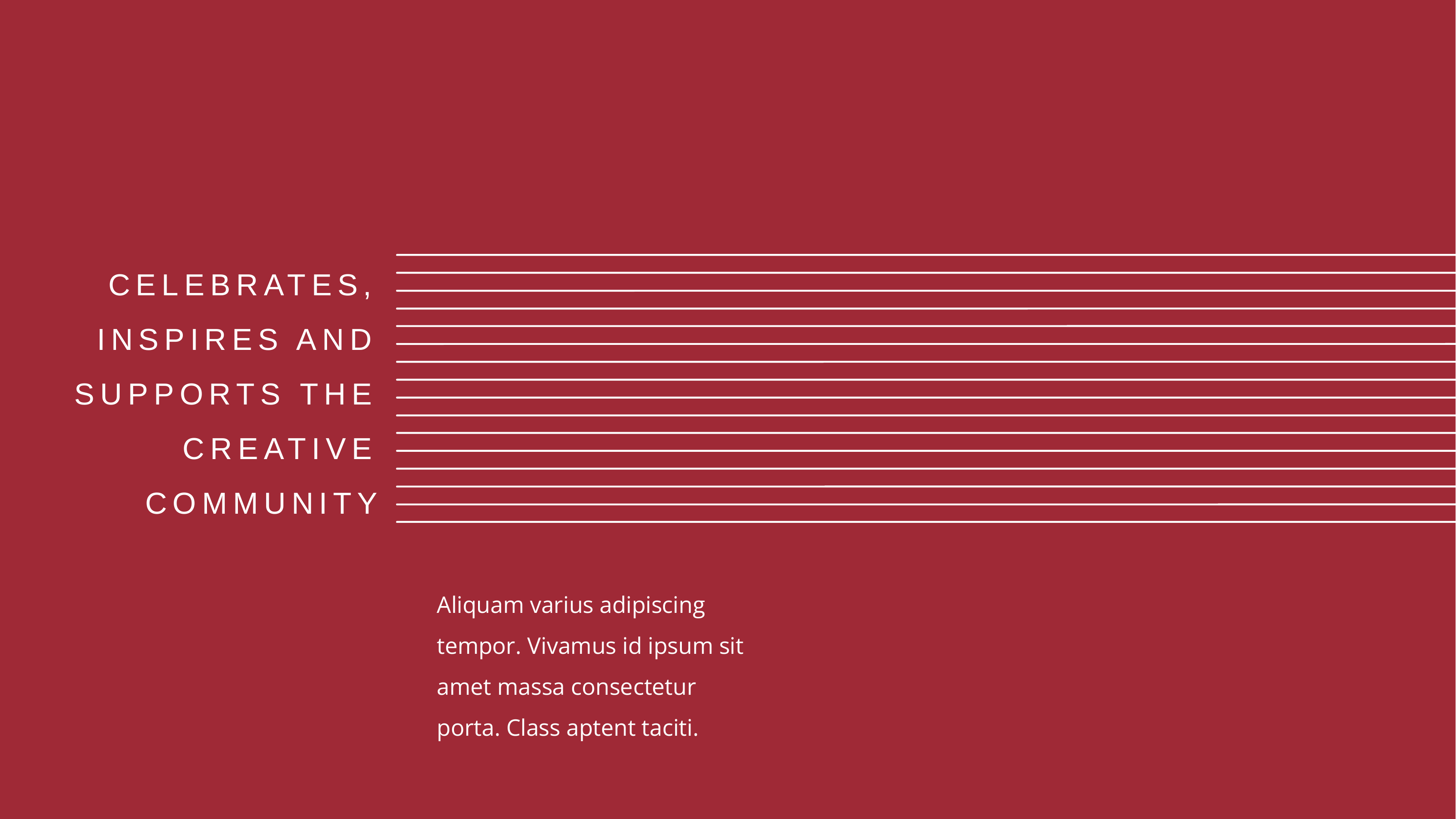

CELEBRATES, INSPIRES AND SUPPORTS THE CREATIVE COMMUNITY
Aliquam varius adipiscing tempor. Vivamus id ipsum sit amet massa consectetur porta. Class aptent taciti.